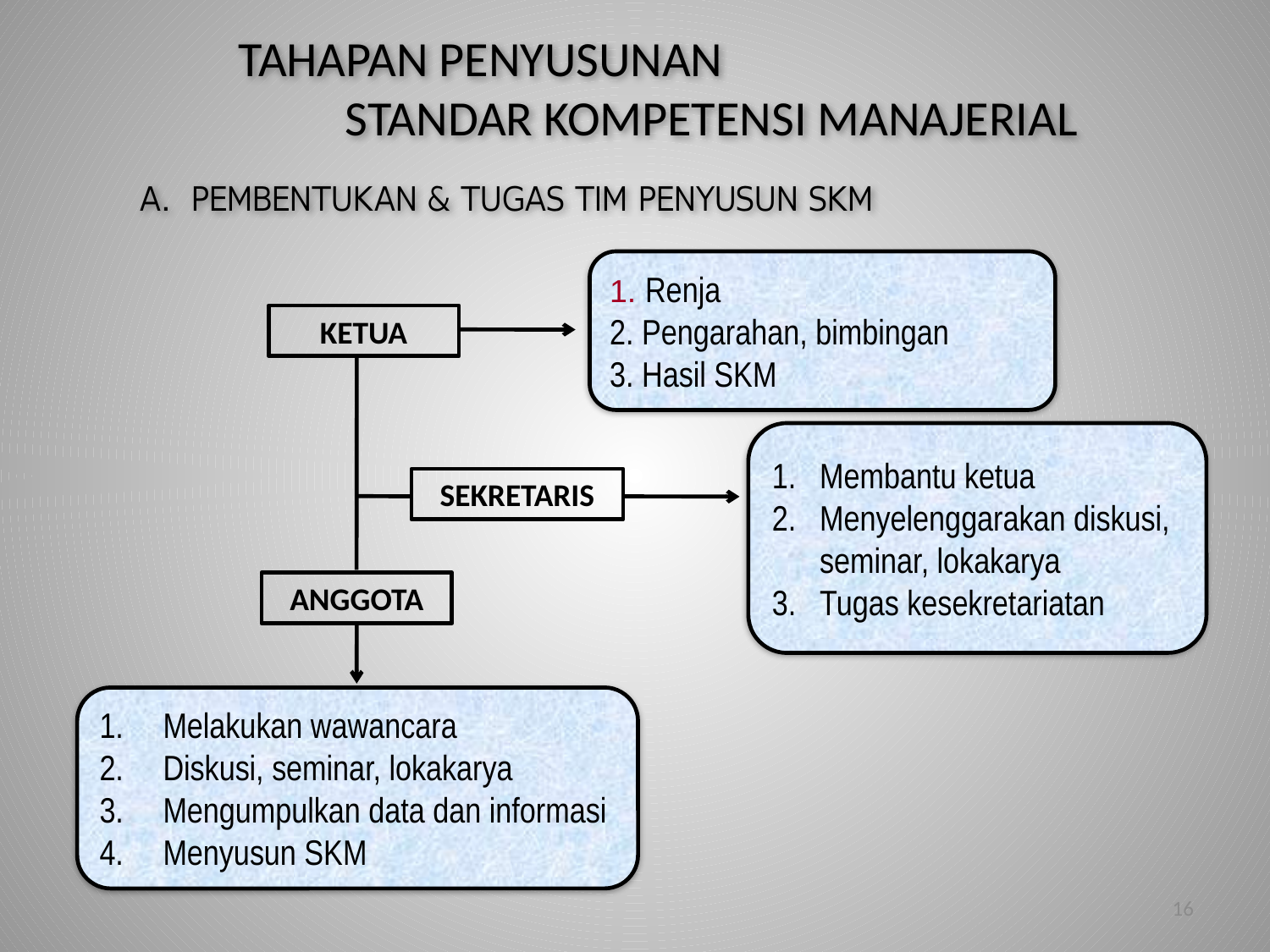

TAHAPAN PENYUSUNAN                                      STANDAR KOMPETENSI MANAJERIAL
A.  PEMBENTUKAN & TUGAS TIM PENYUSUN SKM
1. Renja
2. Pengarahan, bimbingan
3. Hasil SKM
KETUA
Membantu ketua
Menyelenggarakan diskusi, seminar, lokakarya
Tugas kesekretariatan
SEKRETARIS
ANGGOTA
Melakukan wawancara
Diskusi, seminar, lokakarya
Mengumpulkan data dan informasi
Menyusun SKM
16